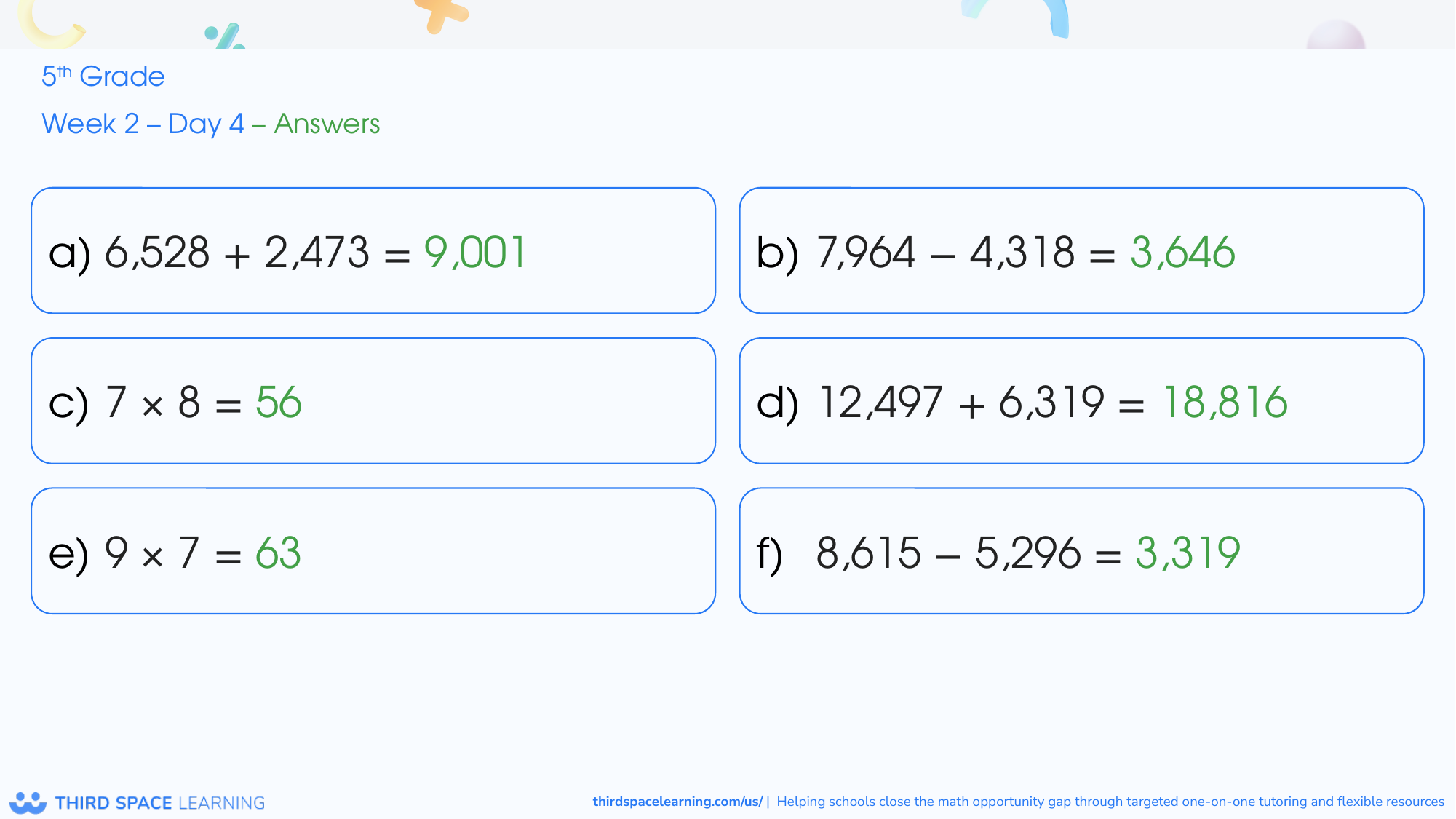

5th Grade
Week 2 – Day 4 – Answers
6,528 + 2,473 = 9,001
7,964 − 4,318 = 3,646
7 × 8 = 56
12,497 + 6,319 = 18,816
9 × 7 = 63
8,615 − 5,296 = 3,319